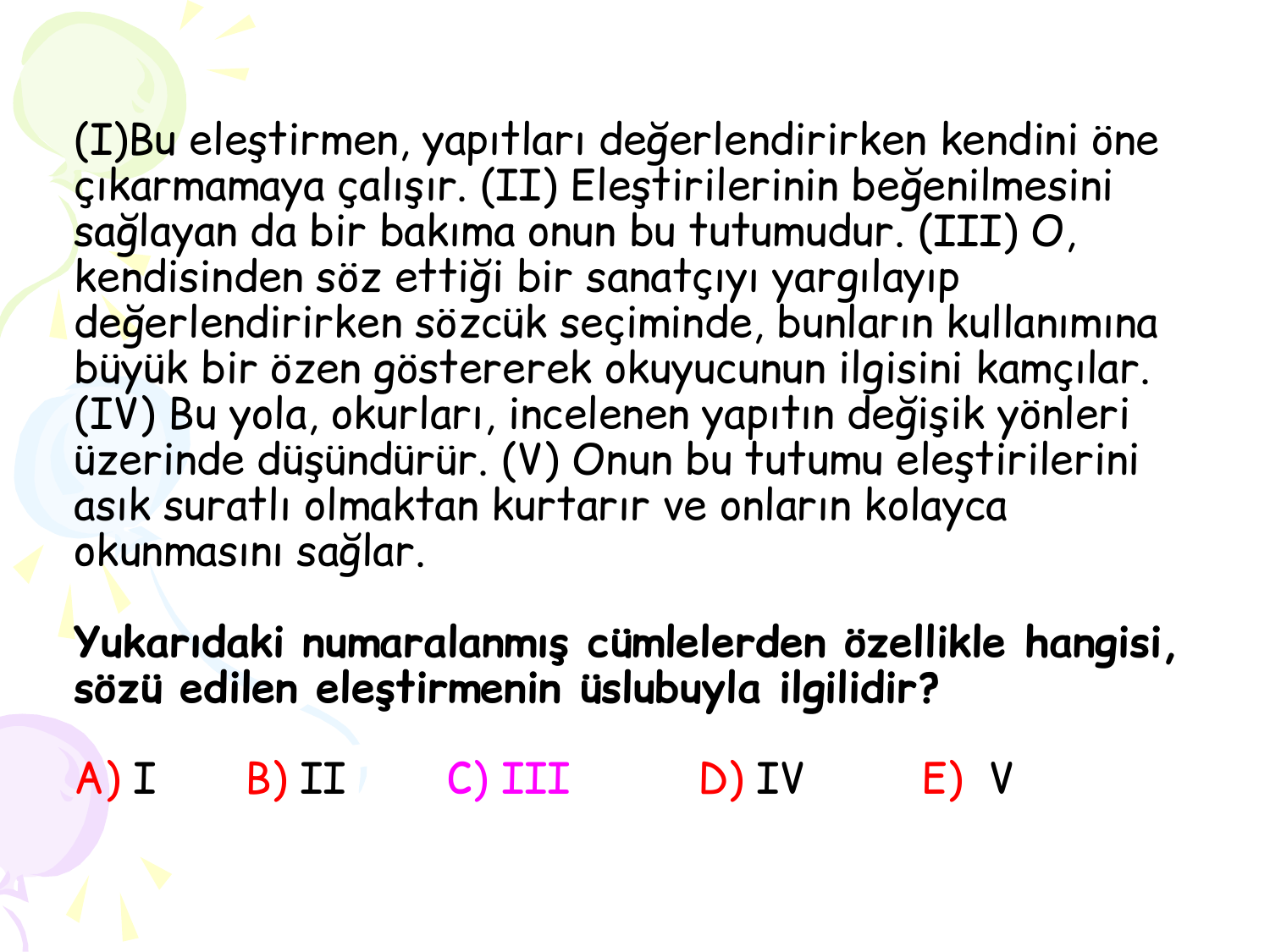

# (I)Bu eleştirmen, yapıtları değerlendirirken kendini öne çıkarmamaya çalışır. (II) Eleştirilerinin beğenilmesini sağlayan da bir bakıma onun bu tutumudur. (III) O, kendisinden söz ettiği bir sanatçıyı yargılayıp değerlendirirken sözcük seçiminde, bunların kullanımına büyük bir özen göstererek okuyucunun ilgisini kamçılar. (IV) Bu yola, okurları, incelenen yapıtın değişik yönleri üzerinde düşündürür. (V) Onun bu tutumu eleştirilerini asık suratlı olmaktan kurtarır ve onların kolayca okunmasını sağlar. Yukarıdaki numaralanmış cümlelerden özellikle hangisi, sözü edilen eleştirmenin üslubuyla ilgilidir? A) I       B) II        C) III          D) IV         E)  V